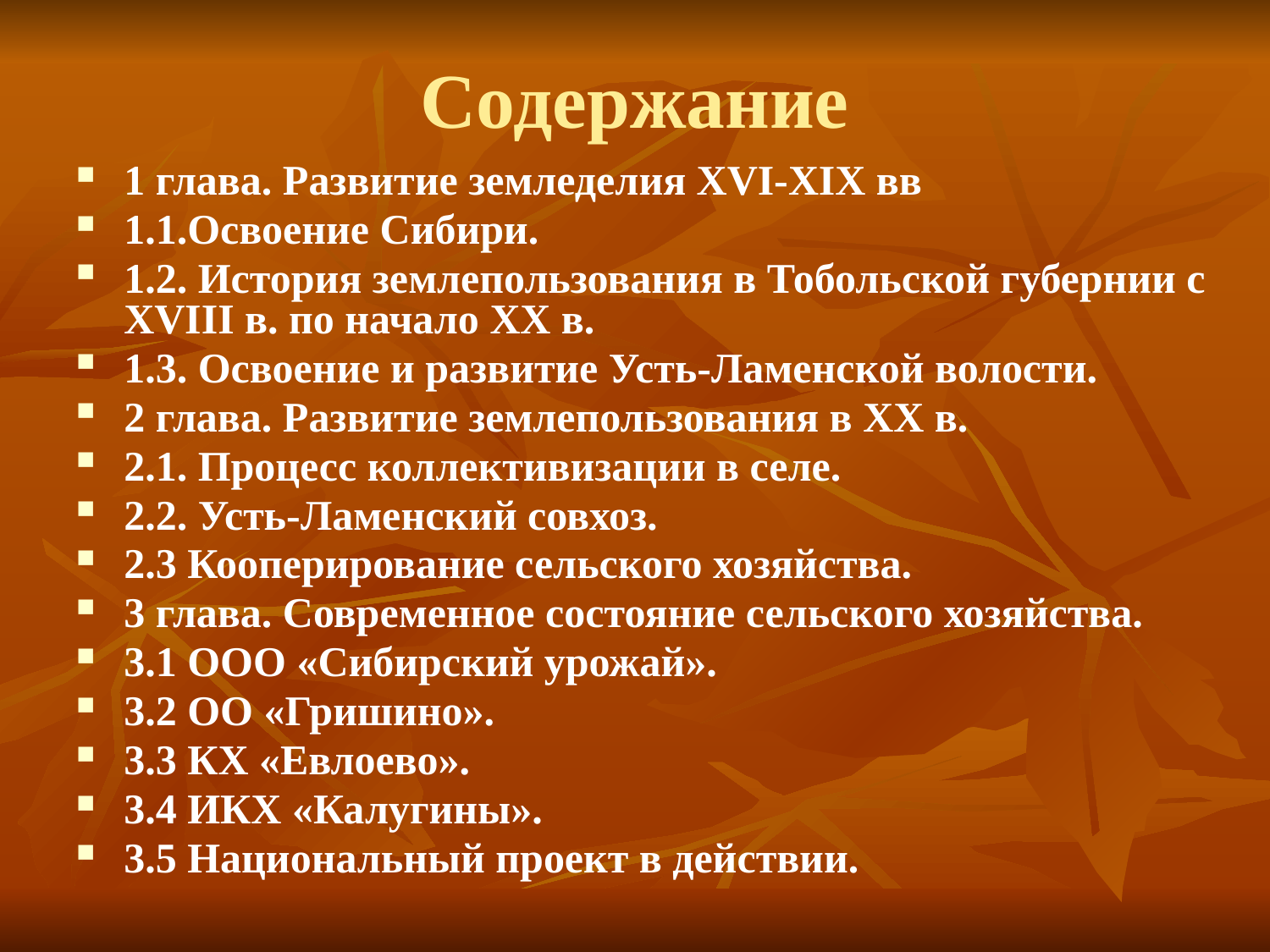

# Содержание
1 глава. Развитие земледелия XVI-XIX вв
1.1.Освоение Сибири.
1.2. История землепользования в Тобольской губернии с XVIII в. по начало XX в.
1.3. Освоение и развитие Усть-Ламенской волости.
2 глава. Развитие землепользования в XX в.
2.1. Процесс коллективизации в селе.
2.2. Усть-Ламенский совхоз.
2.3 Кооперирование сельского хозяйства.
3 глава. Современное состояние сельского хозяйства.
3.1 ООО «Сибирский урожай».
3.2 ОО «Гришино».
3.3 КХ «Евлоево».
3.4 ИКХ «Калугины».
3.5 Национальный проект в действии.